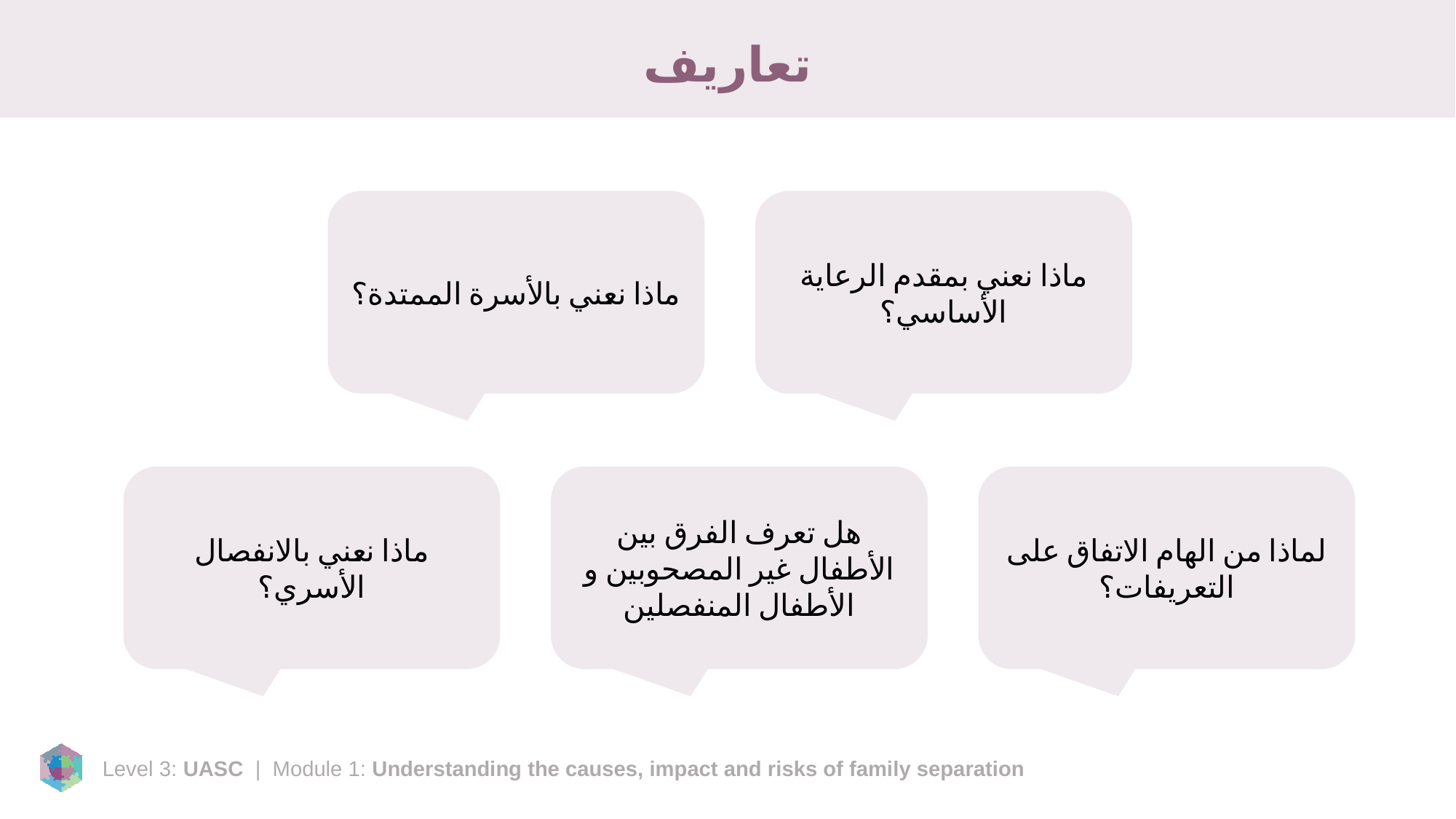

# تعاريف
ماذا نعني بالأسرة الممتدة؟
ماذا نعني بمقدم الرعاية الأساسي؟
ماذا نعني بالانفصال الأسري؟
هل تعرف الفرق بين الأطفال غير المصحوبين و الأطفال المنفصلين
لماذا من الهام الاتفاق على التعريفات؟